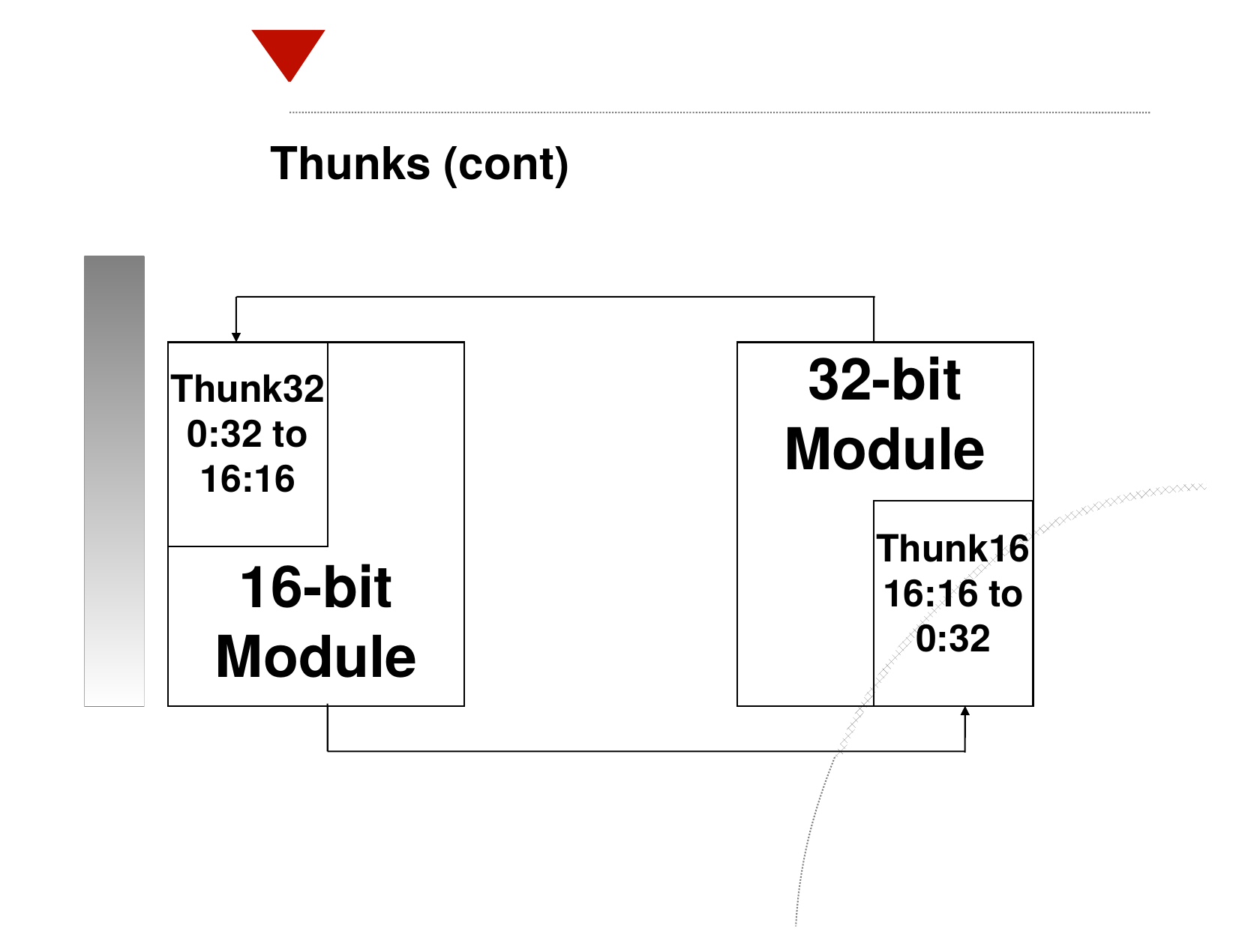

Thunks (cont)

32-bit Module
Thunk32
0:32 to 16:16

Thunk16 16:16 to 0:32
16-bit Module